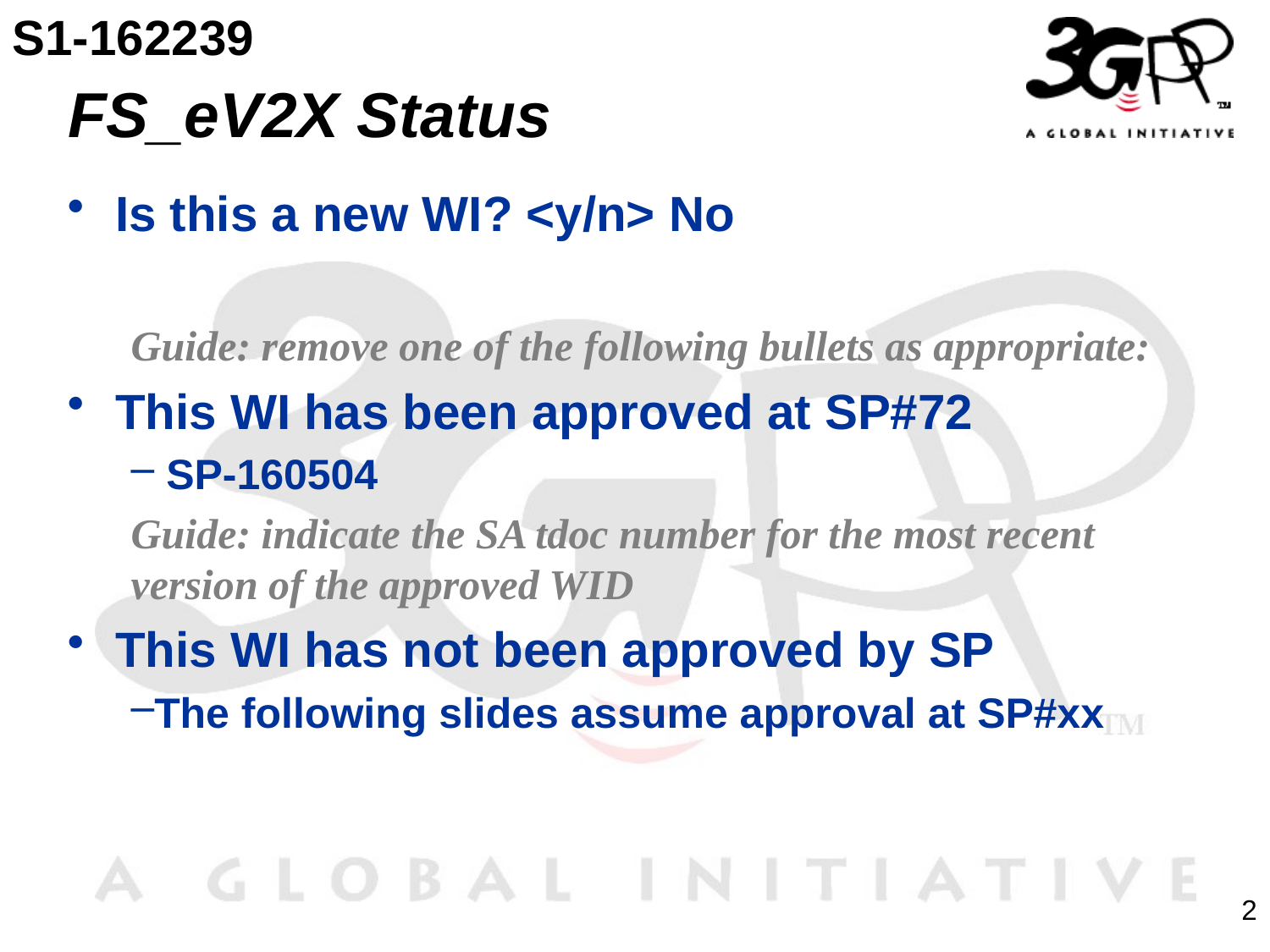

S1-162239
# FS_eV2X Status
Is this a new WI? <y/n> No

Guide: remove one of the following bullets as appropriate:
This WI has been approved at SP#72
 SP-160504
Guide: indicate the SA tdoc number for the most recent version of the approved WID
This WI has not been approved by SP
The following slides assume approval at SP#xx
2